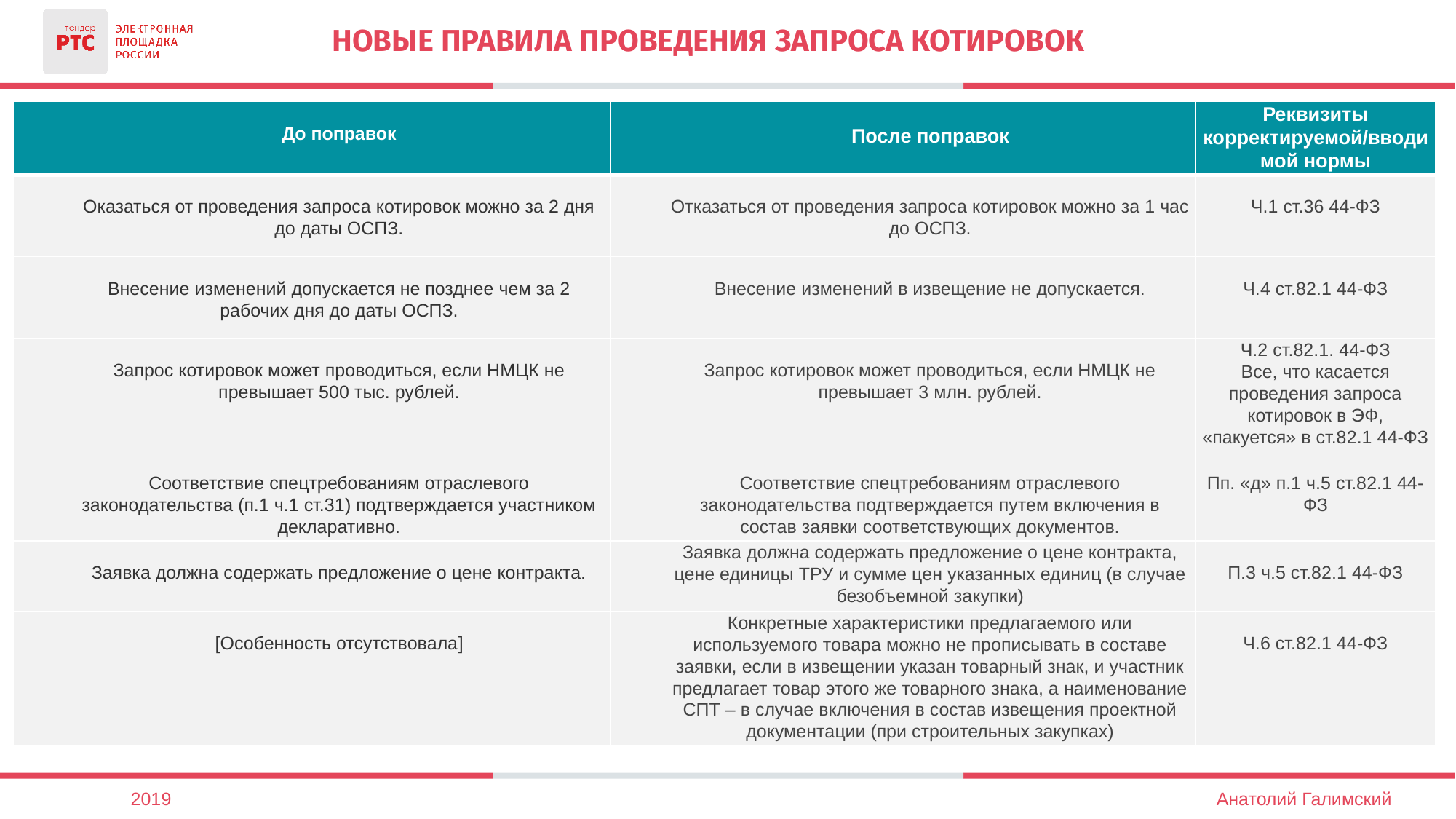

# Новые правила проведения запроса котировок

| До поправок | После поправок | Реквизиты корректируемой/вводимой нормы |
| --- | --- | --- |
| Оказаться от проведения запроса котировок можно за 2 дня до даты ОСПЗ. | Отказаться от проведения запроса котировок можно за 1 час до ОСПЗ. | Ч.1 ст.36 44-ФЗ |
| Внесение изменений допускается не позднее чем за 2 рабочих дня до даты ОСПЗ. | Внесение изменений в извещение не допускается. | Ч.4 ст.82.1 44-ФЗ |
| Запрос котировок может проводиться, если НМЦК не превышает 500 тыс. рублей. | Запрос котировок может проводиться, если НМЦК не превышает 3 млн. рублей. | Ч.2 ст.82.1. 44-ФЗ Все, что касается проведения запроса котировок в ЭФ, «пакуется» в ст.82.1 44-ФЗ |
| Соответствие спецтребованиям отраслевого законодательства (п.1 ч.1 ст.31) подтверждается участником декларативно. | Соответствие спецтребованиям отраслевого законодательства подтверждается путем включения в состав заявки соответствующих документов. | Пп. «д» п.1 ч.5 ст.82.1 44-ФЗ |
| Заявка должна содержать предложение о цене контракта. | Заявка должна содержать предложение о цене контракта, цене единицы ТРУ и сумме цен указанных единиц (в случае безобъемной закупки) | П.3 ч.5 ст.82.1 44-ФЗ |
| [Особенность отсутствовала] | Конкретные характеристики предлагаемого или используемого товара можно не прописывать в составе заявки, если в извещении указан товарный знак, и участник предлагает товар этого же товарного знака, а наименование СПТ – в случае включения в состав извещения проектной документации (при строительных закупках) | Ч.6 ст.82.1 44-ФЗ |

2019
Анатолий Галимский